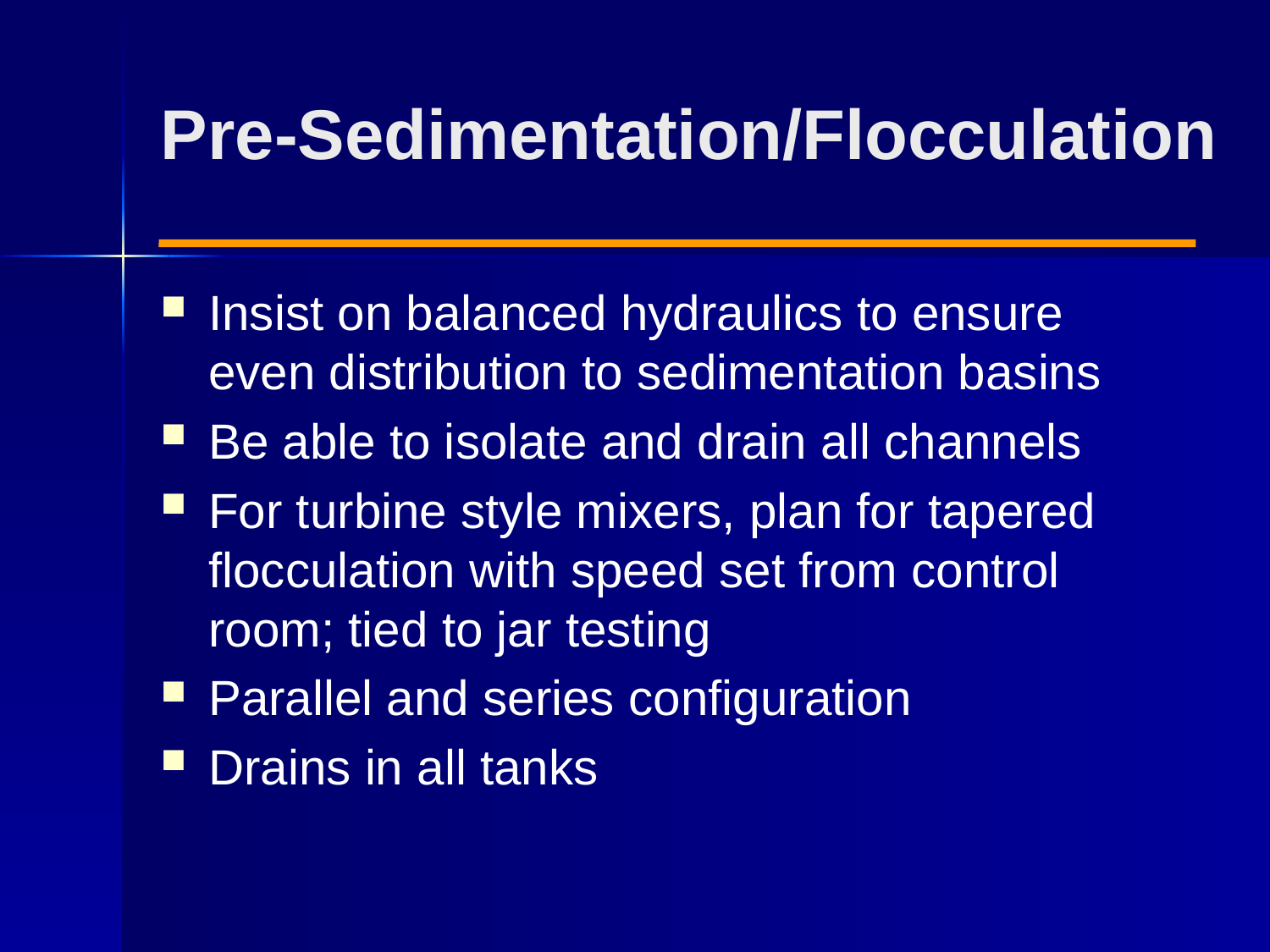

# Pre-Sedimentation/Flocculation
Insist on balanced hydraulics to ensure even distribution to sedimentation basins
Be able to isolate and drain all channels
For turbine style mixers, plan for tapered flocculation with speed set from control room; tied to jar testing
Parallel and series configuration
Drains in all tanks